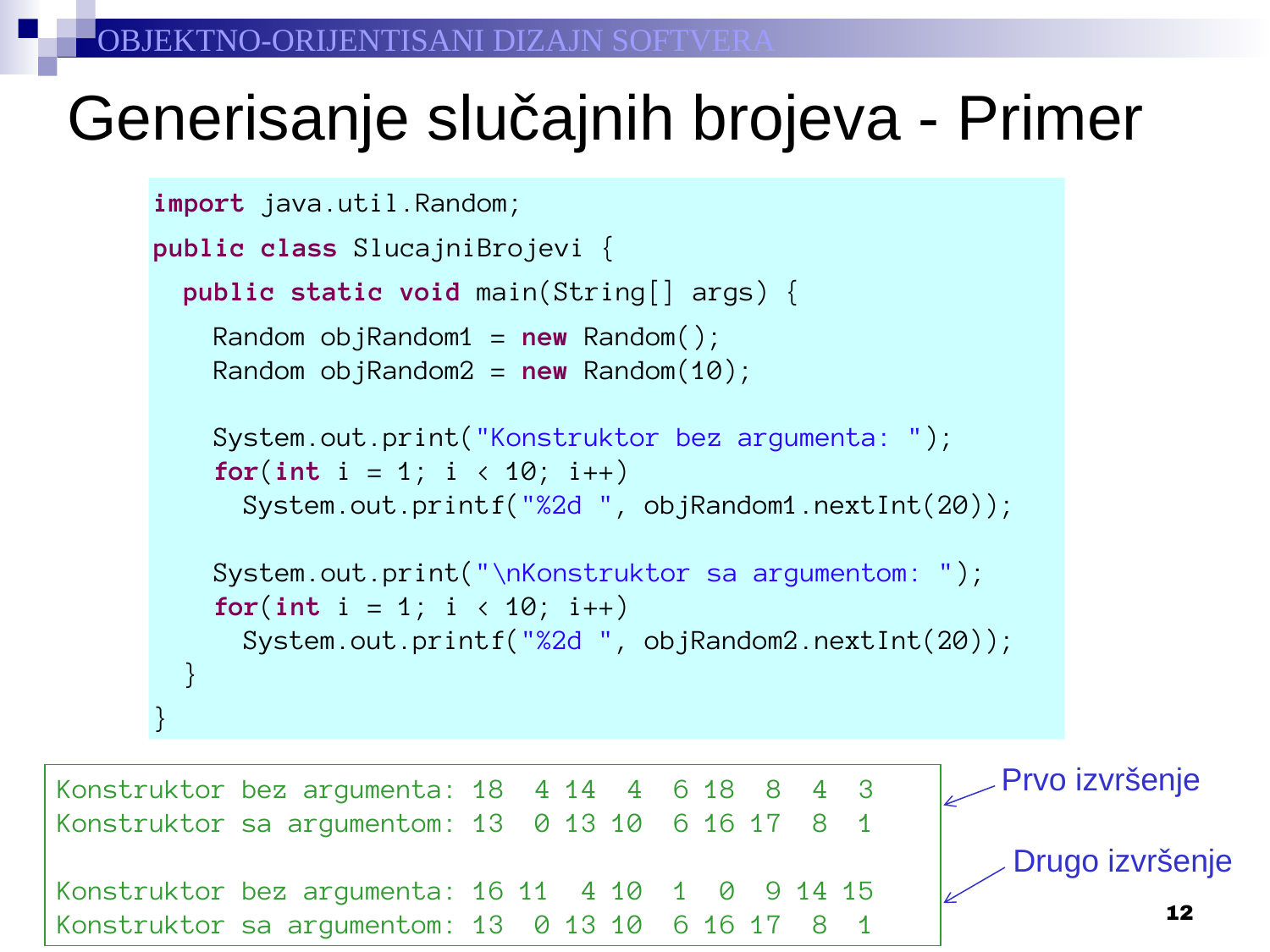

# Generisanje slučajnih brojeva - Primer
import java.util.Random;
public class SlucajniBrojevi {
	public static void main(String[] args) {
		Random objRandom1 = new Random();
		Random objRandom2 = new Random(10);

		System.out.print("Konstruktor bez argumenta: ");
		for(int i = 1; i < 10; i++)
			System.out.printf("%2d ", objRandom1.nextInt(20));

		System.out.print("\nKonstruktor sa argumentom: ");
		for(int i = 1; i < 10; i++)
			System.out.printf("%2d ", objRandom2.nextInt(20));
	}
}
Prvo izvršenje
Konstruktor bez argumenta: 18  4 14  4  6 18  8  4  3
Konstruktor sa argumentom: 13  0 13 10  6 16 17  8  1

Konstruktor bez argumenta: 16 11  4 10  1  0  9 14 15
Konstruktor sa argumentom: 13  0 13 10  6 16 17  8  1
Drugo izvršenje
12